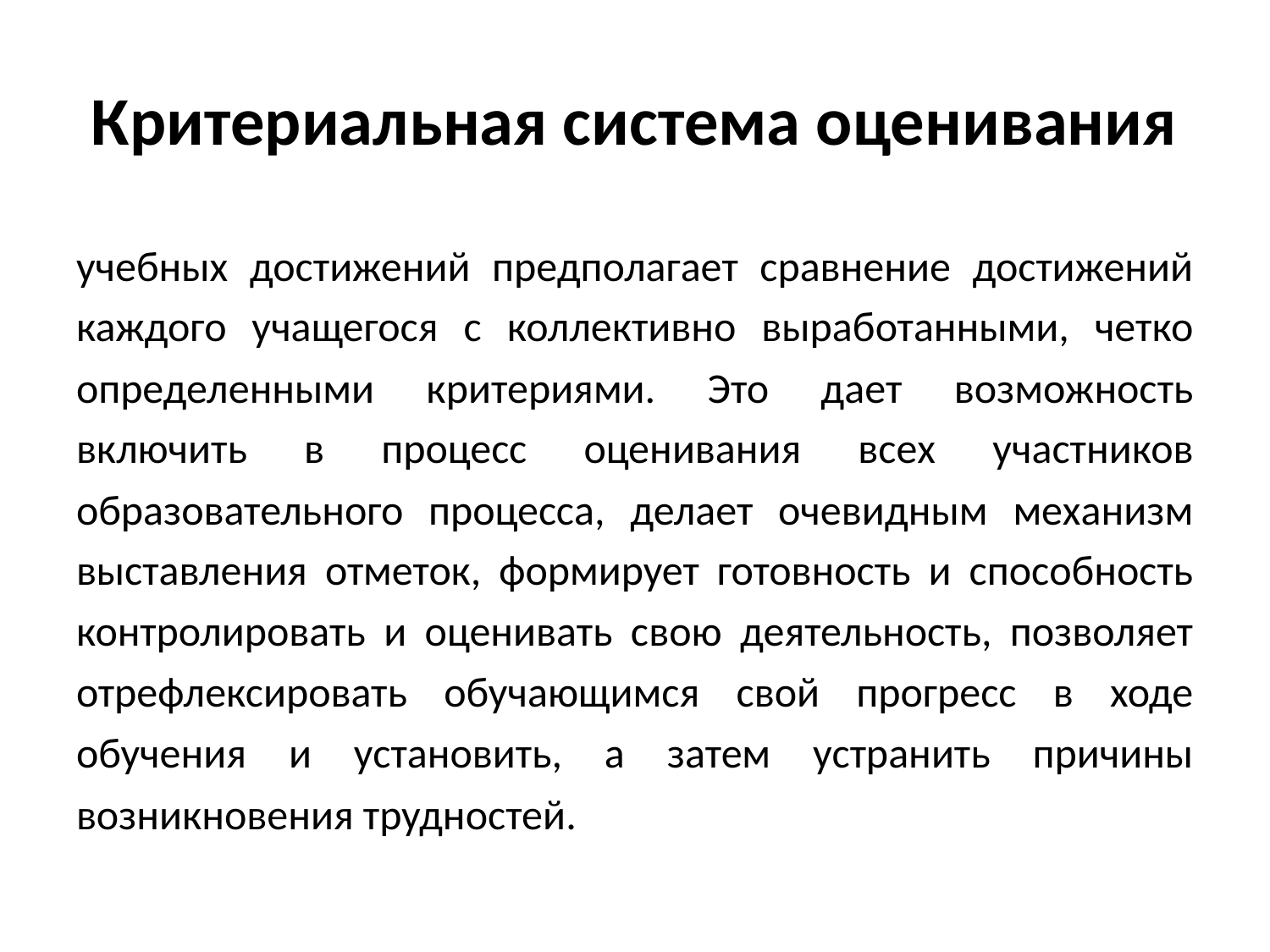

# Критериальная система оценивания
учебных достижений предполагает сравнение достижений каждого учащегося с коллективно выработанными, четко определенными критериями. Это дает возможность включить в процесс оценивания всех участников образовательного процесса, делает очевидным механизм выставления отметок, формирует готовность и способность контролировать и оценивать свою деятельность, позволяет отрефлексировать обучающимся свой прогресс в ходе обучения и установить, а затем устранить причины возникновения трудностей.